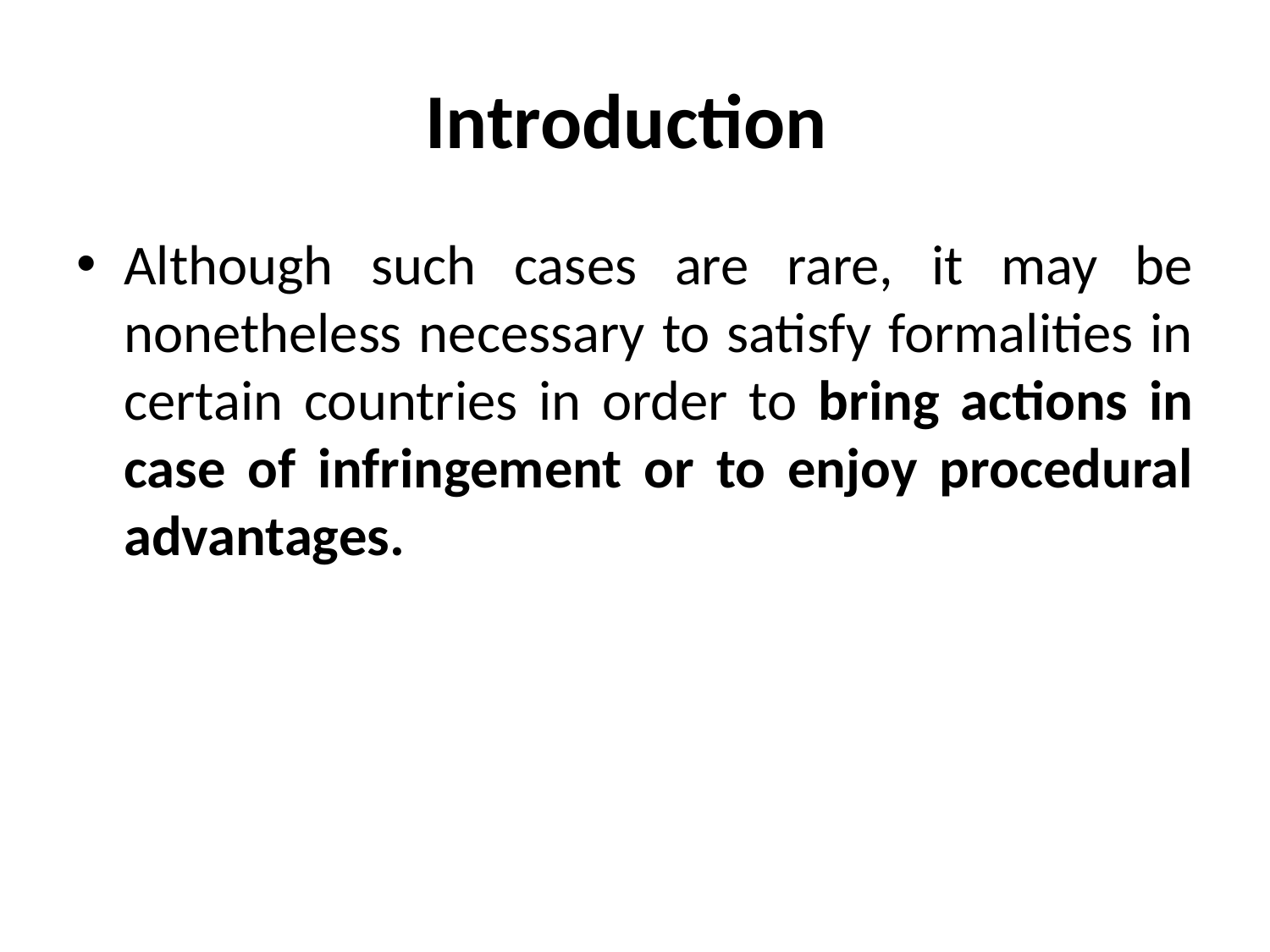

# Introduction
Although such cases are rare, it may be nonetheless necessary to satisfy formalities in certain countries in order to bring actions in case of infringement or to enjoy procedural advantages.